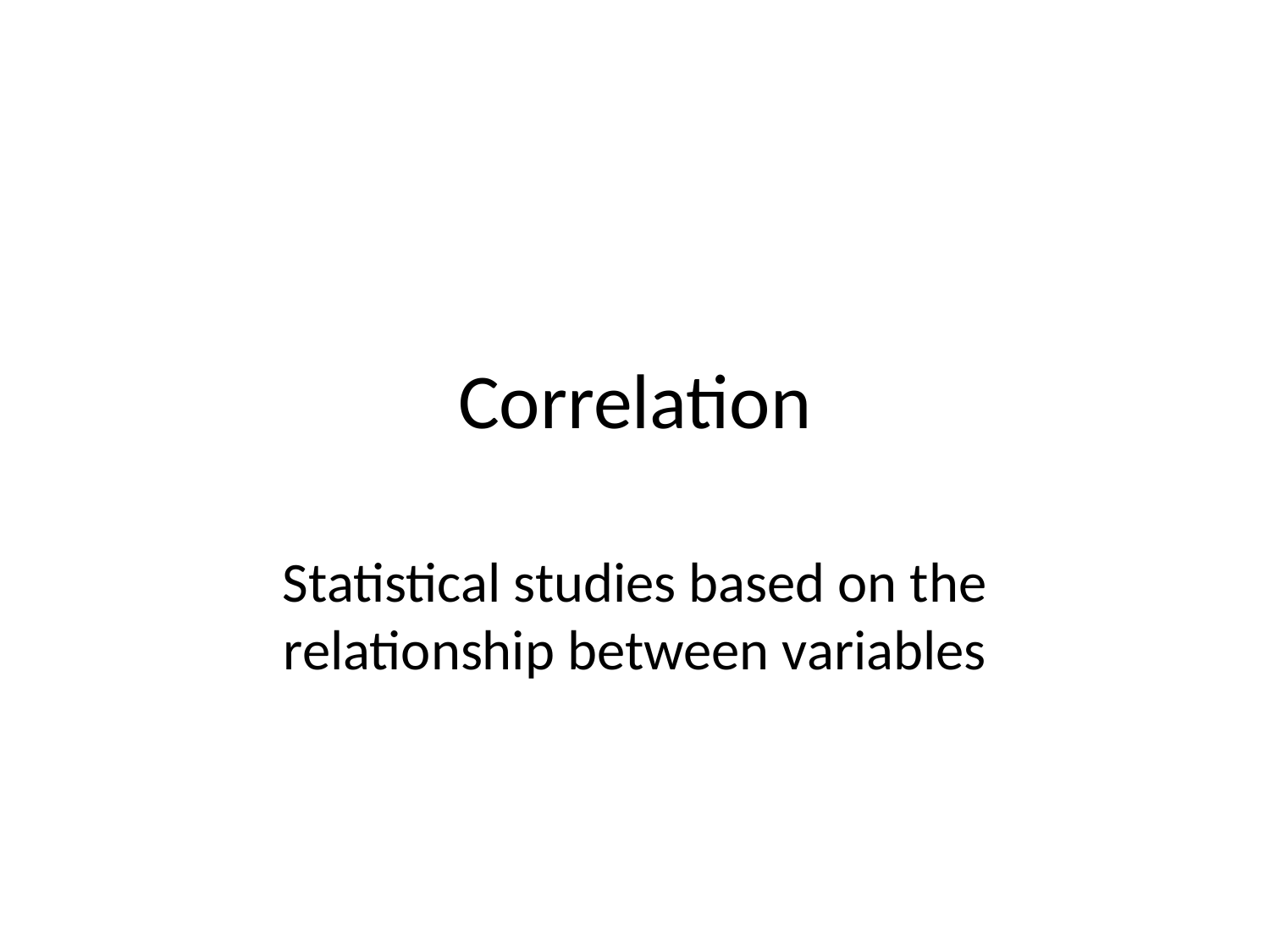

# Correlation
Statistical studies based on the relationship between variables